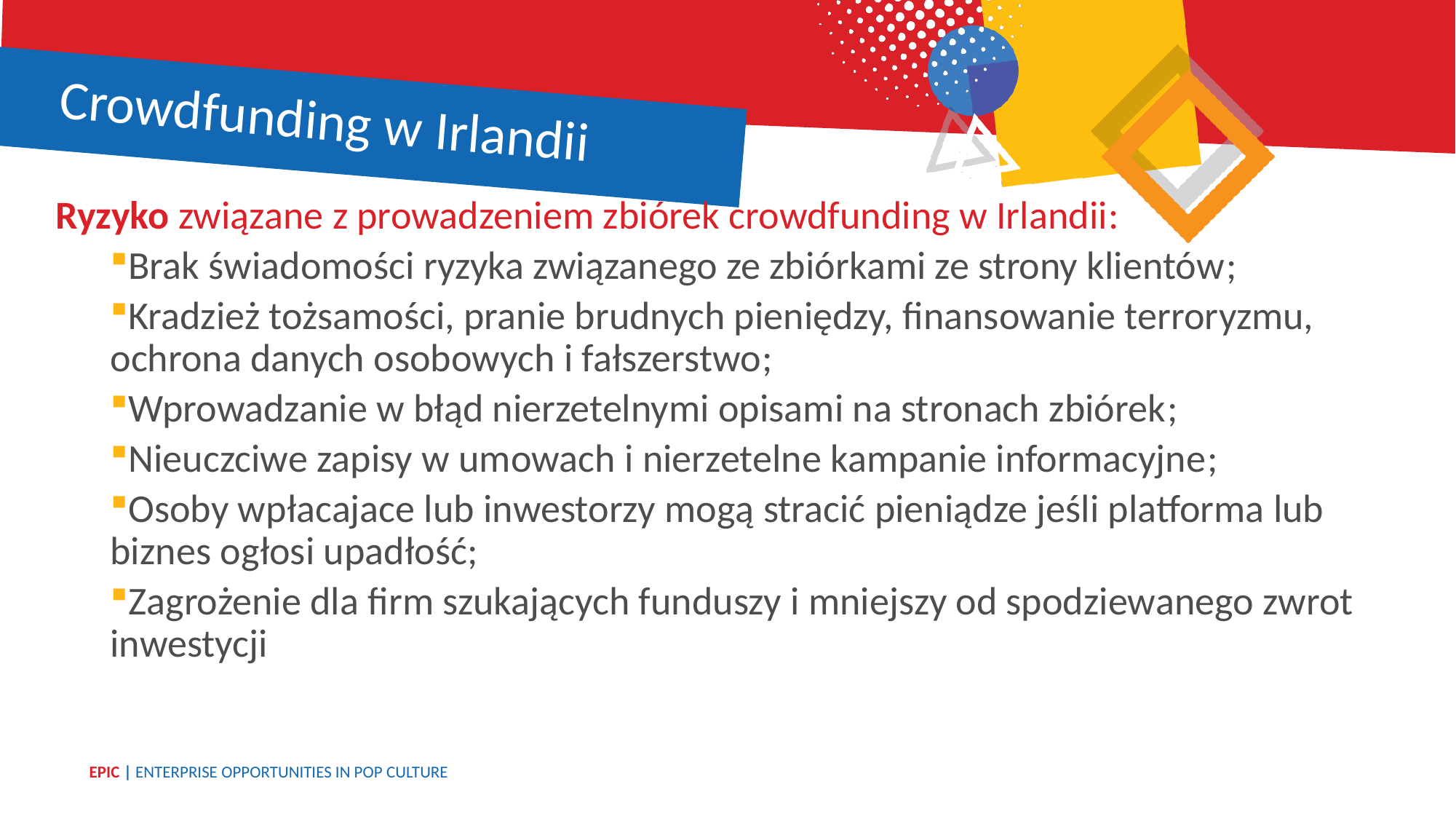

Crowdfunding w Irlandii
Ryzyko związane z prowadzeniem zbiórek crowdfunding w Irlandii:
Brak świadomości ryzyka związanego ze zbiórkami ze strony klientów;
Kradzież tożsamości, pranie brudnych pieniędzy, finansowanie terroryzmu, ochrona danych osobowych i fałszerstwo;
Wprowadzanie w błąd nierzetelnymi opisami na stronach zbiórek;
Nieuczciwe zapisy w umowach i nierzetelne kampanie informacyjne;
Osoby wpłacajace lub inwestorzy mogą stracić pieniądze jeśli platforma lub biznes ogłosi upadłość;
Zagrożenie dla firm szukających funduszy i mniejszy od spodziewanego zwrot inwestycji